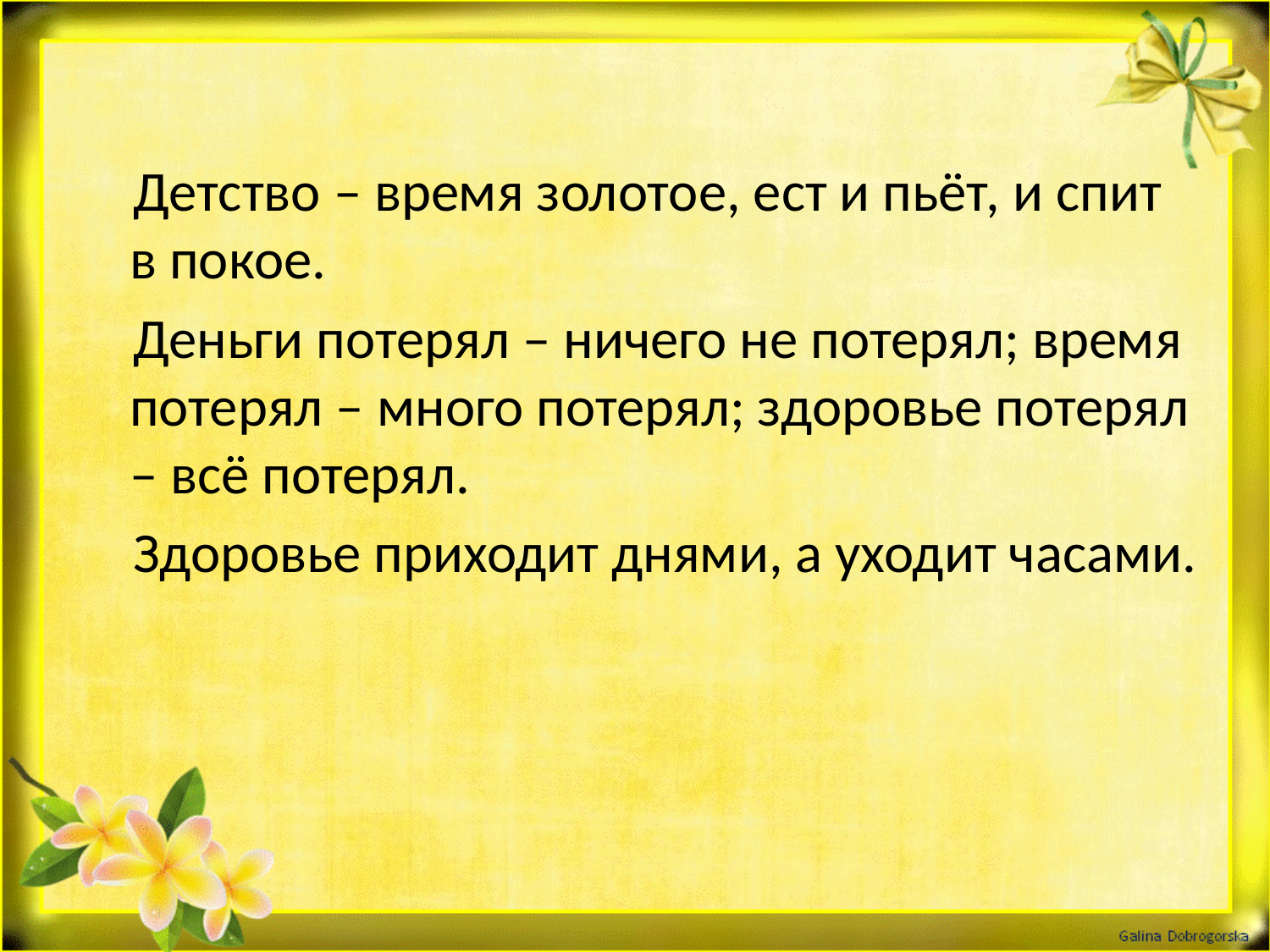

Детство – время золотое, ест и пьёт, и спит в покое.
    Деньги потерял – ничего не потерял; время потерял – много потерял; здоровье потерял – всё потерял.
    Здоровье приходит днями, а уходит часами.